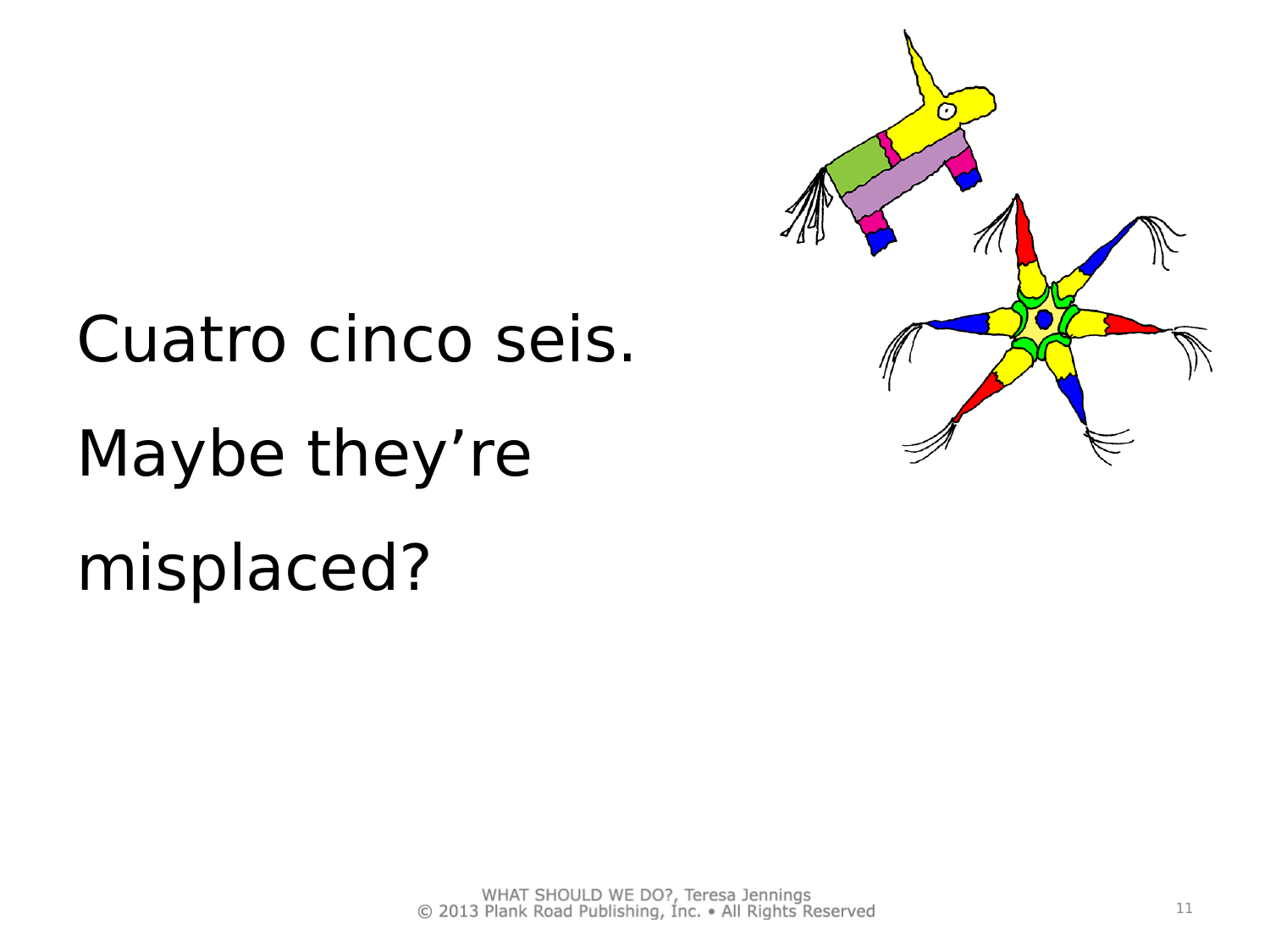

Cuatro cinco seis.
Maybe they’re misplaced?
11